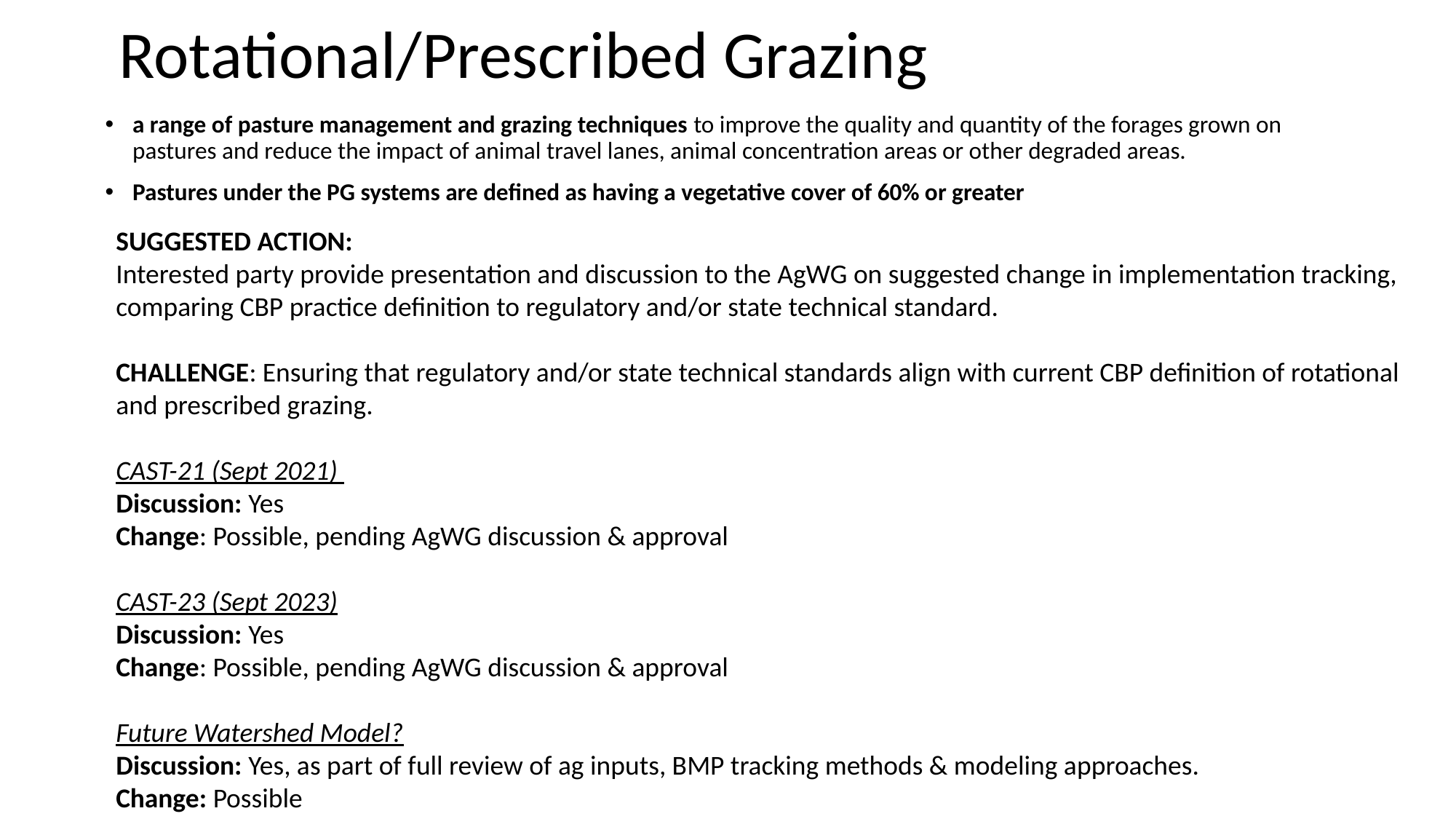

# Rotational/Prescribed Grazing
a range of pasture management and grazing techniques to improve the quality and quantity of the forages grown on pastures and reduce the impact of animal travel lanes, animal concentration areas or other degraded areas.
Pastures under the PG systems are defined as having a vegetative cover of 60% or greater
SUGGESTED ACTION:
Interested party provide presentation and discussion to the AgWG on suggested change in implementation tracking, comparing CBP practice definition to regulatory and/or state technical standard.

CHALLENGE: Ensuring that regulatory and/or state technical standards align with current CBP definition of rotational and prescribed grazing.

CAST-21 (Sept 2021)
Discussion: Yes
Change: Possible, pending AgWG discussion & approval

CAST-23 (Sept 2023)
Discussion: Yes
Change: Possible, pending AgWG discussion & approval

Future Watershed Model?
Discussion: Yes, as part of full review of ag inputs, BMP tracking methods & modeling approaches.
Change: Possible